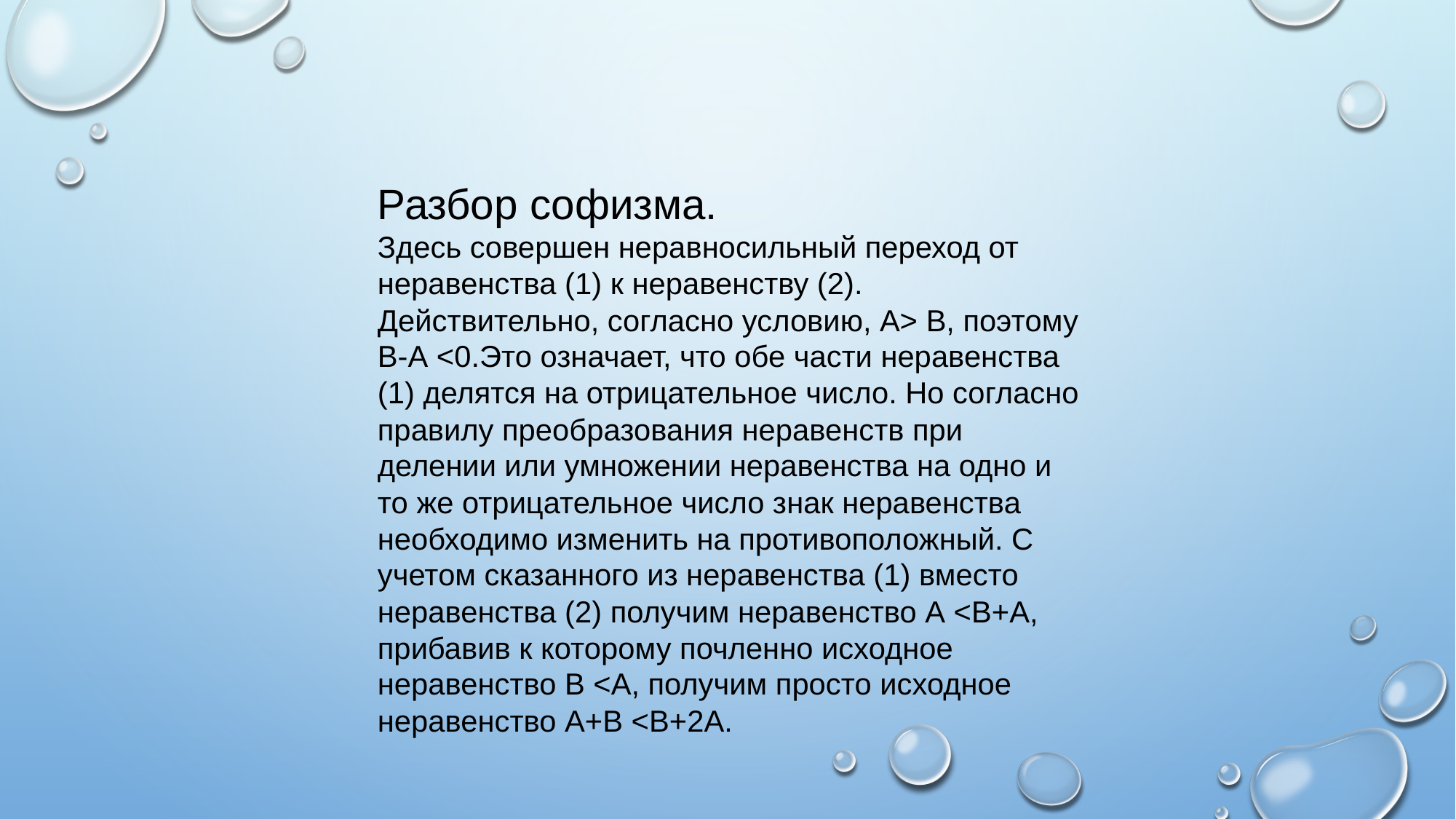

Разбор софизма.
Здесь совершен неравносильный переход от неравенства (1) к неравенству (2). Действительно, согласно условию, А> В, поэтому В-А <0.Это означает, что обе части неравенства (1) делятся на отрицательное число. Но согласно правилу преобразования неравенств при делении или умножении неравенства на одно и то же отрицательное число знак неравенства необходимо изменить на противоположный. С учетом сказанного из неравенства (1) вместо неравенства (2) получим неравенство А <В+А, прибавив к которому почленно исходное неравенство В <А, получим просто исходное неравенство А+В <В+2А.